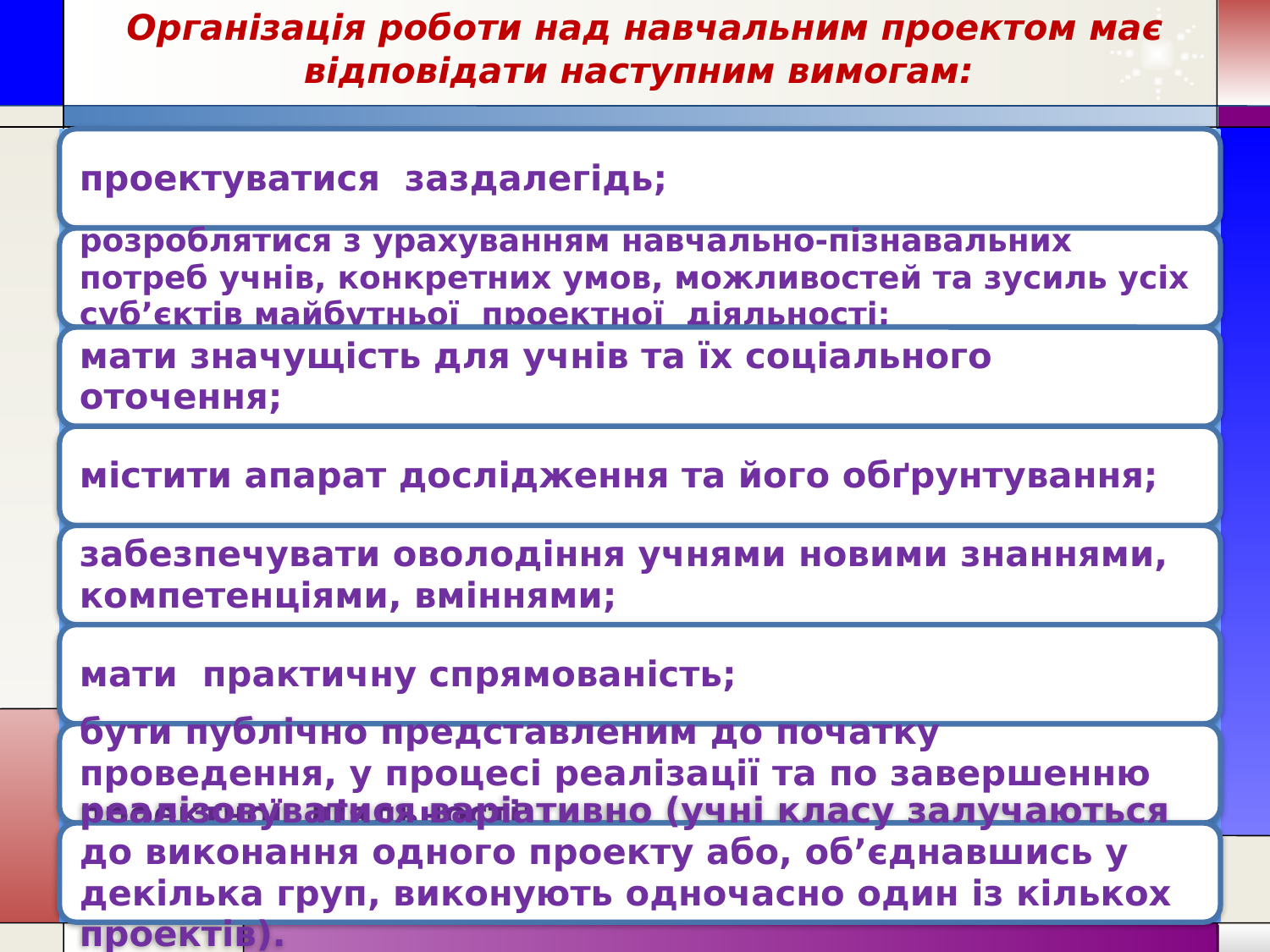

# Організація роботи над навчальним проектом має відповідати наступним вимогам:
проектуватися  заздалегідь;
розроблятися з урахуванням навчально-пізнавальних потреб учнів, конкретних умов, можливостей та зусиль усіх суб’єктів майбутньої  проектної  діяльності;
мати значущість для учнів та їх соціального  оточення;
мати  практичну спрямованість;
забезпечувати оволодіння учнями новими знаннями, компетенціями, вміннями;
містити апарат дослідження та його обґрунтування;